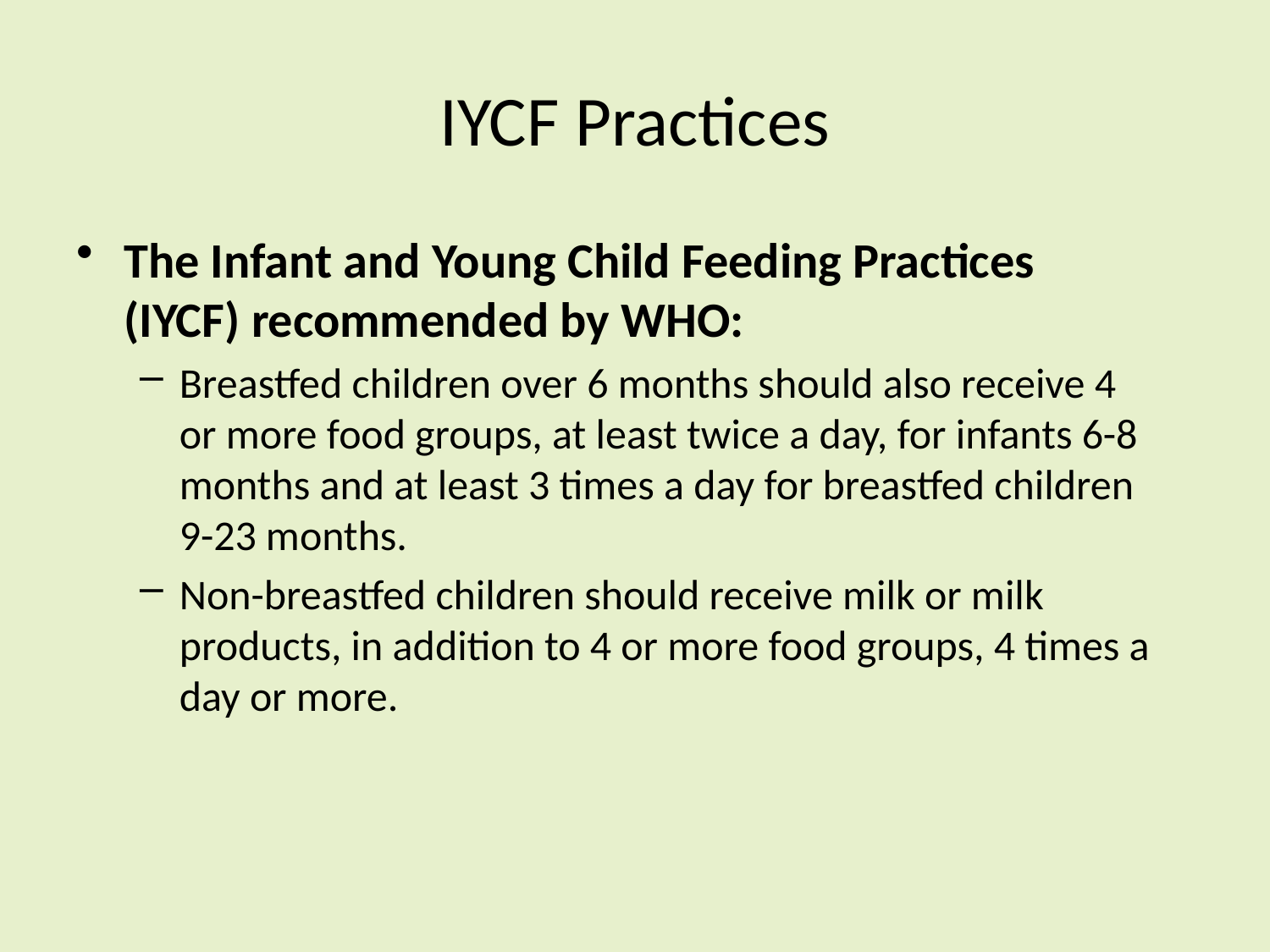

# IYCF Practices
The Infant and Young Child Feeding Practices (IYCF) recommended by WHO:
Breastfed children over 6 months should also receive 4 or more food groups, at least twice a day, for infants 6-8 months and at least 3 times a day for breastfed children 9-23 months.
Non-breastfed children should receive milk or milk products, in addition to 4 or more food groups, 4 times a day or more.